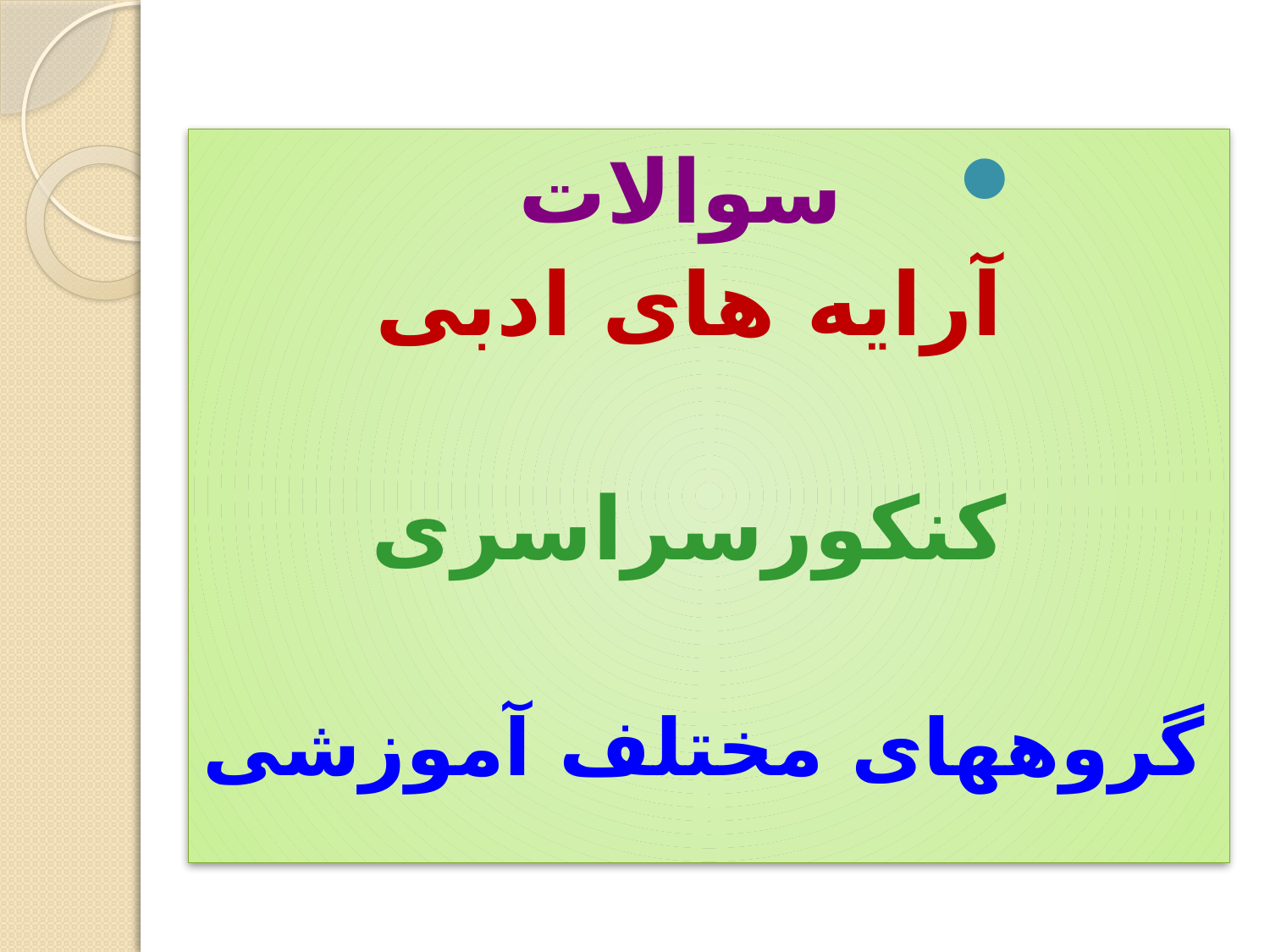

سوالات
 آرایه های ادبی

 کنکورسراسری

گروههای مختلف آموزشی